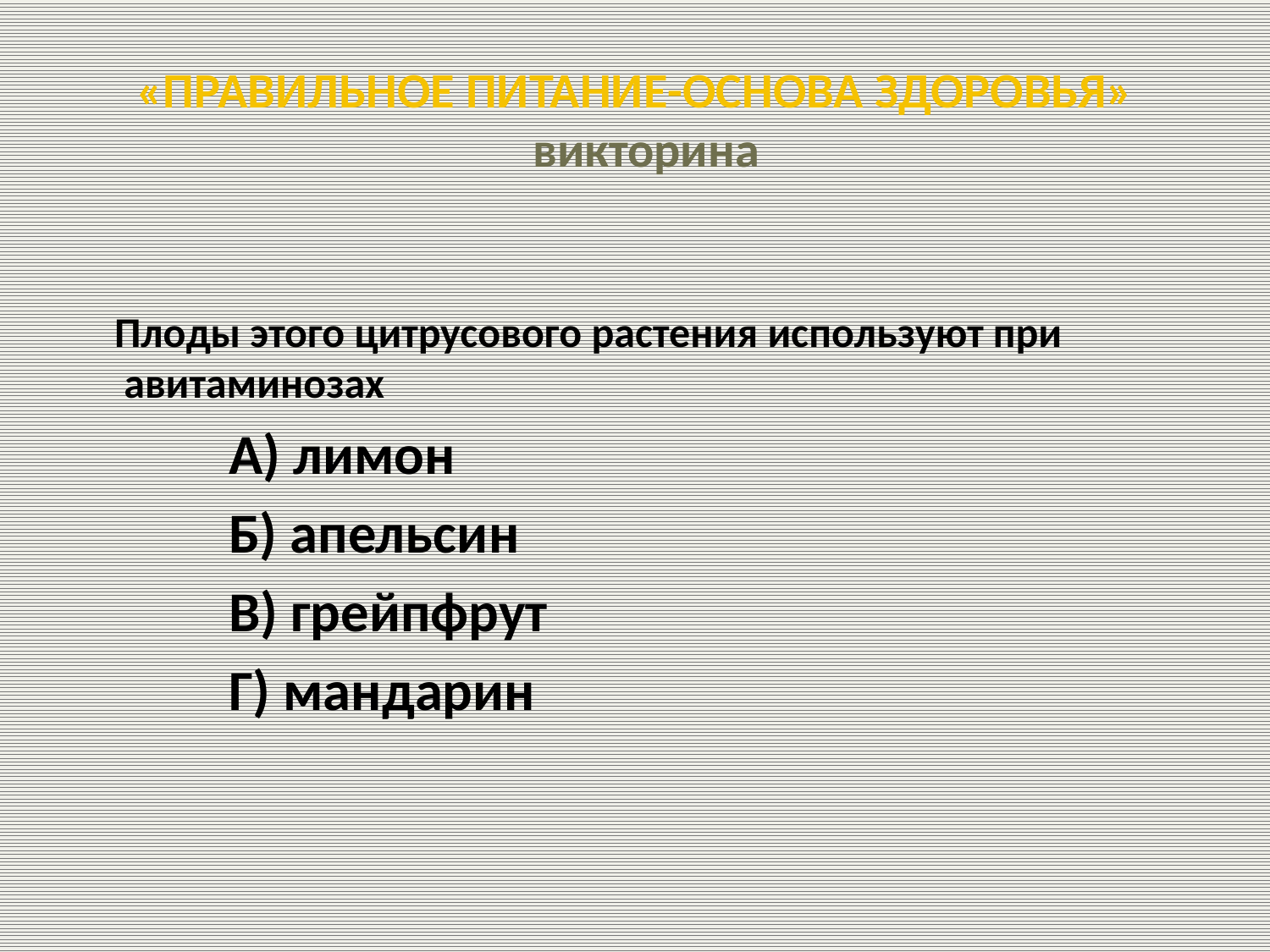

# «ПРАВИЛЬНОЕ ПИТАНИЕ-ОСНОВА ЗДОРОВЬЯ» викторина

    Плоды этого цитрусового растения используют при авитаминозах
            А) лимон
            Б) апельсин
            В) грейпфрут
            Г) мандарин